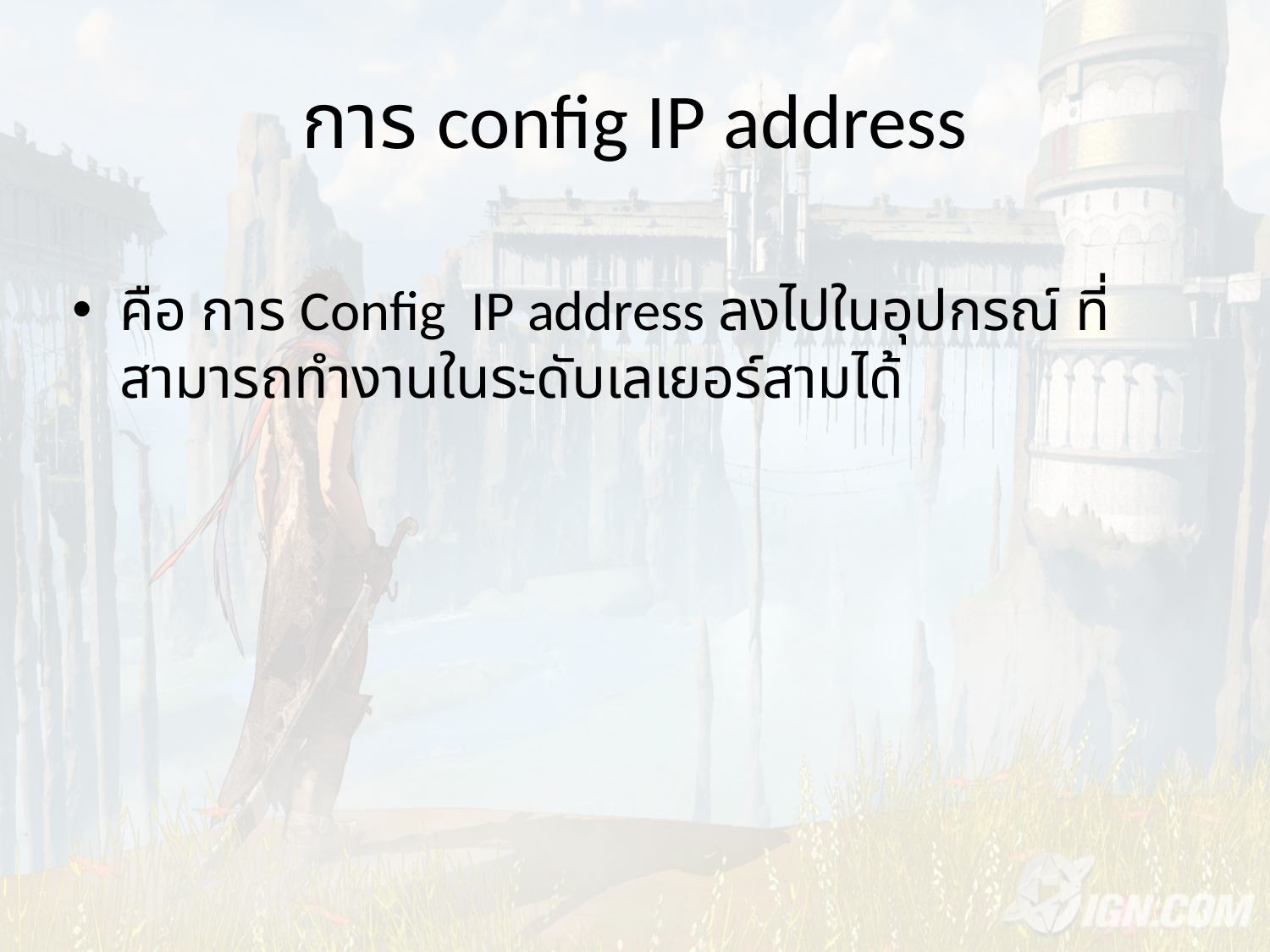

# การ config IP address
คือ การ Config  IP address ลงไปในอุปกรณ์ ที่สามารถทำงานในระดับเลเยอร์สามได้